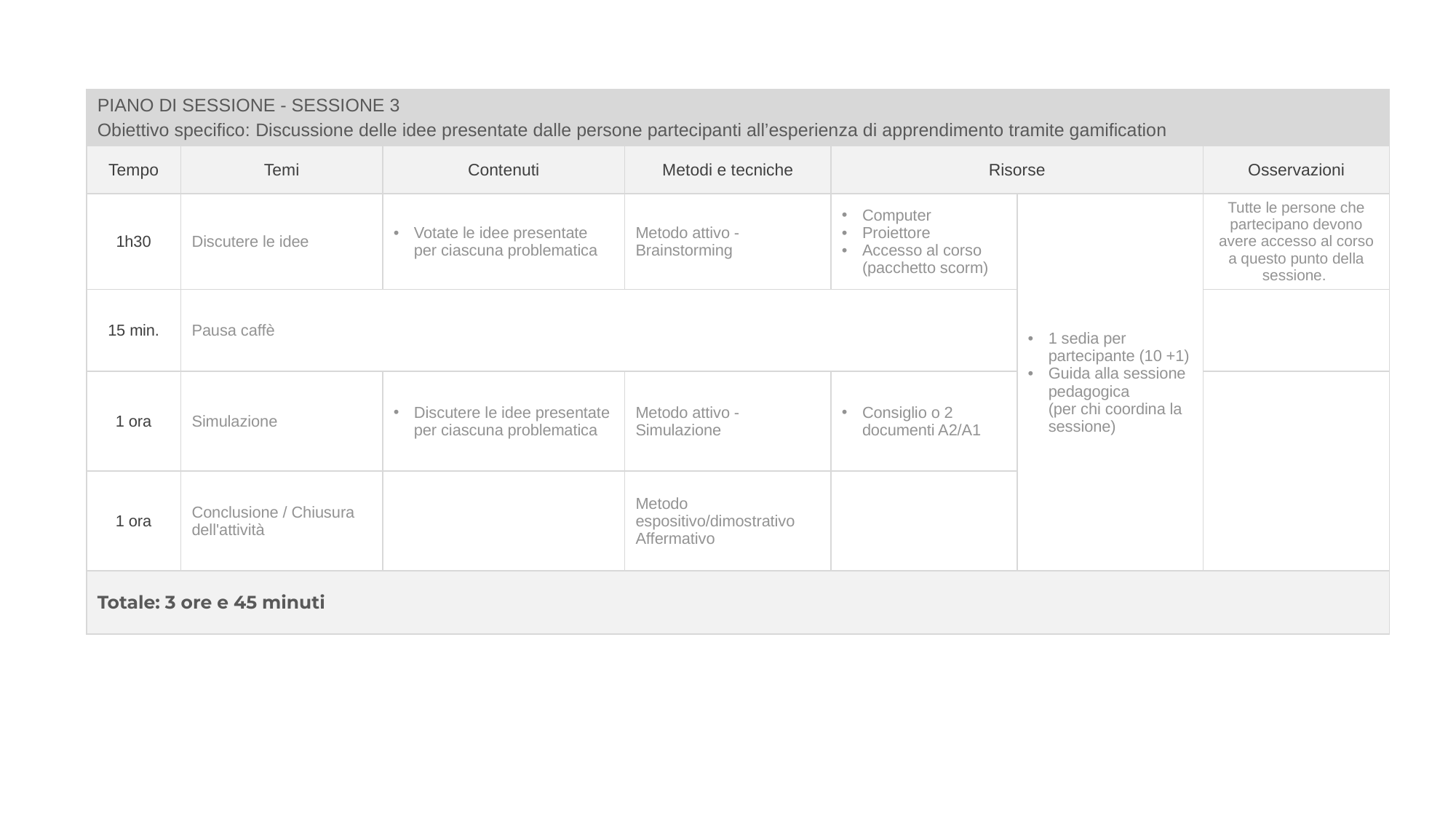

| PIANO DI SESSIONE - SESSIONE 3 Obiettivo specifico: Discussione delle idee presentate dalle persone partecipanti all’esperienza di apprendimento tramite gamification |  |  |  |  |  |  |
| --- | --- | --- | --- | --- | --- | --- |
| Tempo | Temi | Contenuti | Metodi e tecniche | Risorse |  | Osservazioni |
| 1h30 | Discutere le idee | Votate le idee presentate per ciascuna problematica | Metodo attivo - Brainstorming | Computer Proiettore Accesso al corso (pacchetto scorm) | 1 sedia per partecipante (10 +1) Guida alla sessione pedagogica (per chi coordina la sessione) | Tutte le persone che partecipano devono avere accesso al corso a questo punto della sessione. |
| 15 min. | Pausa caffè |  |  |  |  |  |
| 1 ora | Simulazione | Discutere le idee presentate per ciascuna problematica | Metodo attivo - Simulazione | Consiglio o 2 documenti A2/A1 |  |  |
| 1 ora | Conclusione / Chiusura dell'attività |  | Metodo espositivo/dimostrativo Affermativo |  |  |  |
| Totale: 3 ore e 45 minuti |  |  |  |  |  |  |